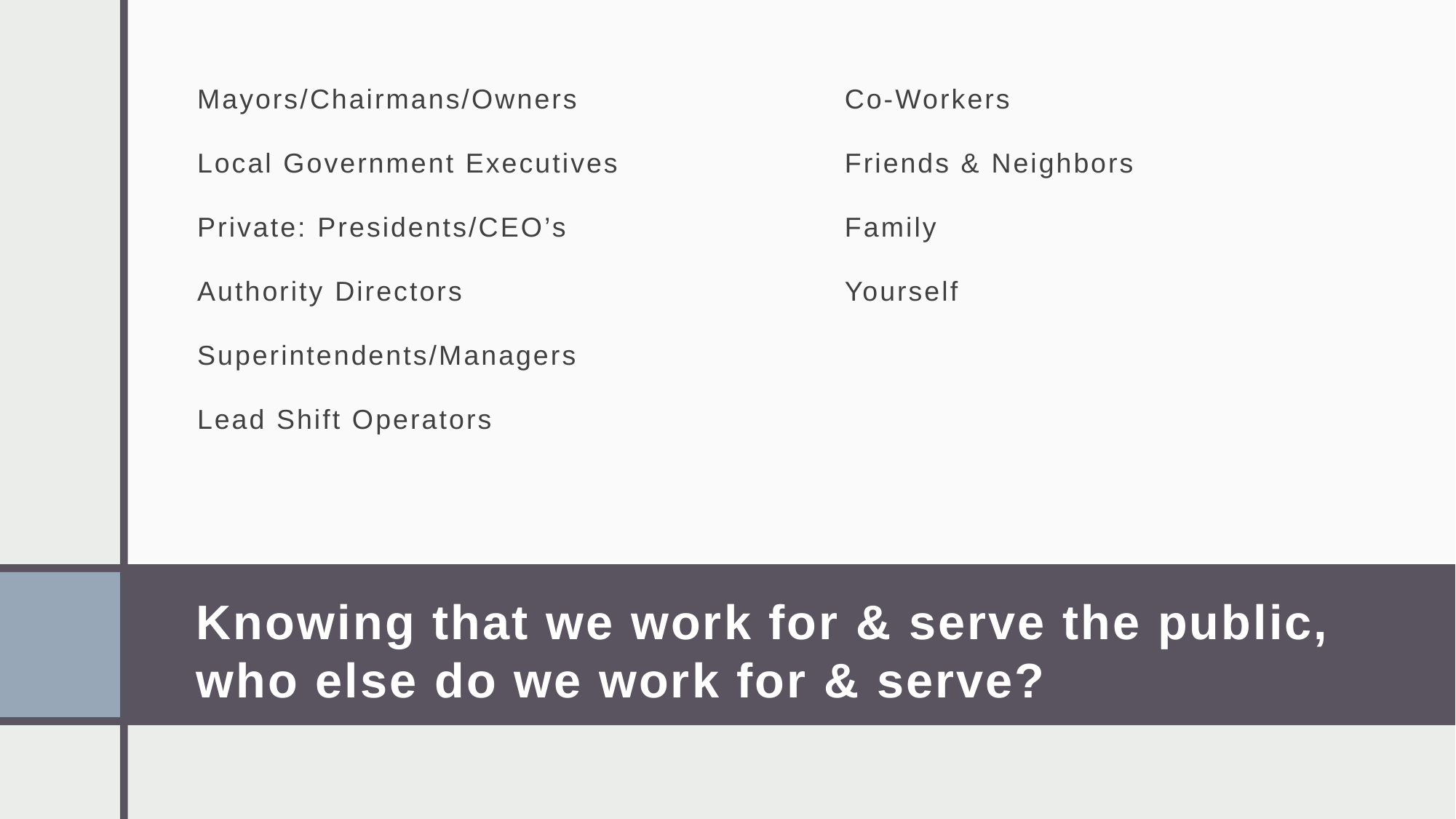

Mayors/Chairmans/Owners
Local Government Executives
Private: Presidents/CEO’s
Authority Directors
Superintendents/Managers
Lead Shift Operators

Co-Workers
Friends & Neighbors
Family
Yourself
# Knowing that we work for & serve the public, who else do we work for & serve?